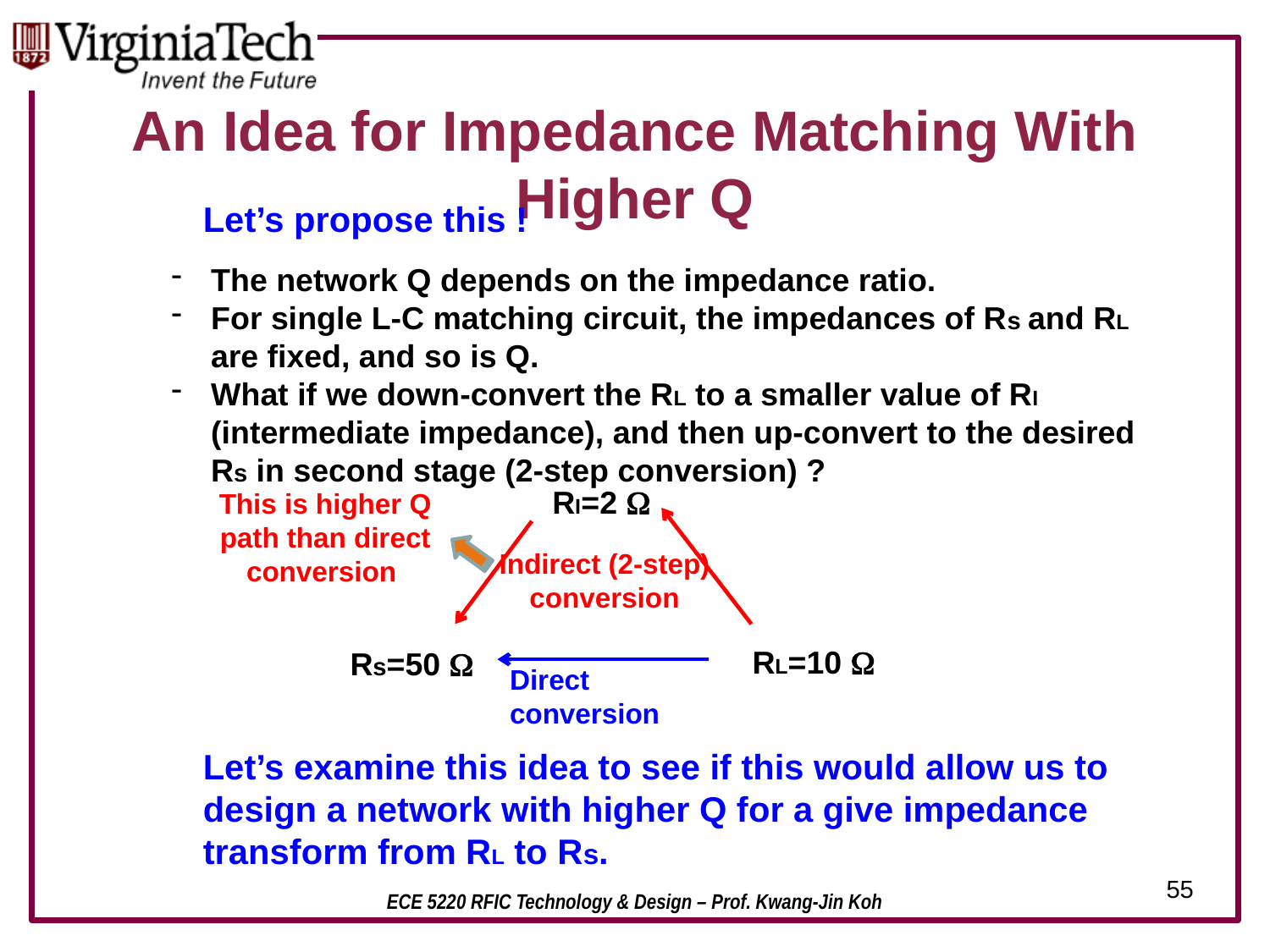

# An Idea for Impedance Matching With Higher Q
Let’s propose this !
The network Q depends on the impedance ratio.
For single L-C matching circuit, the impedances of Rs and RL are fixed, and so is Q.
What if we down-convert the RL to a smaller value of RI (intermediate impedance), and then up-convert to the desired Rs in second stage (2-step conversion) ?
RI=2 Ω
This is higher Q path than direct conversion

Indirect (2-step) conversion
RL=10 Ω
Rs=50 Ω
Direct conversion
Let’s examine this idea to see if this would allow us to design a network with higher Q for a give impedance transform from RL to Rs.
55